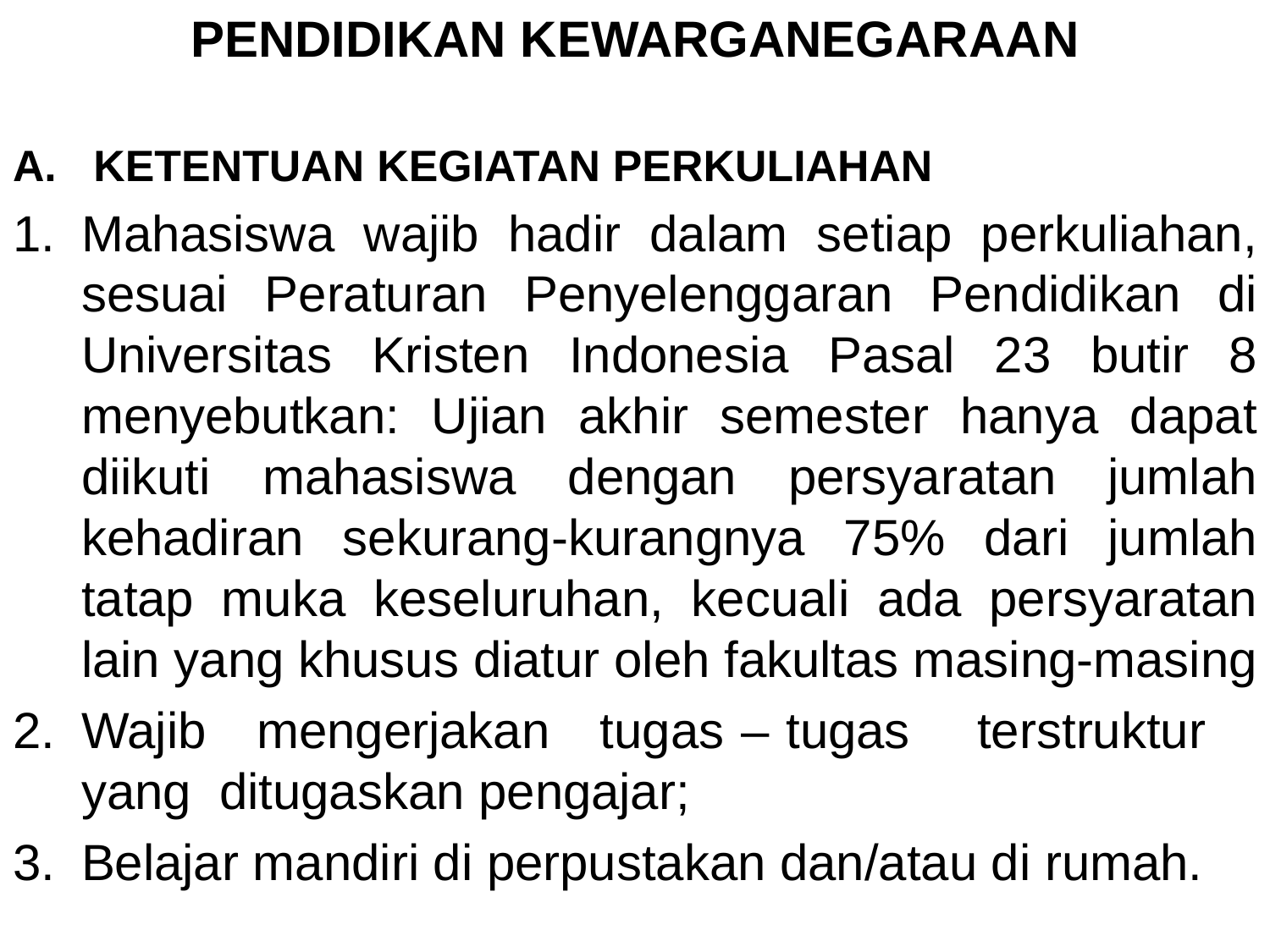

PENDIDIKAN KEWARGANEGARAAN

 KETENTUAN KEGIATAN PERKULIAHAN
Mahasiswa wajib hadir dalam setiap perkuliahan, sesuai Peraturan Penyelenggaran Pendidikan di Universitas Kristen Indonesia Pasal 23 butir 8 menyebutkan: Ujian akhir semester hanya dapat diikuti mahasiswa dengan persyaratan jumlah kehadiran sekurang-kurangnya 75% dari jumlah tatap muka keseluruhan, kecuali ada persyaratan lain yang khusus diatur oleh fakultas masing-masing
Wajib   mengerjakan   tugas – tugas    terstruktur    yang  ditugaskan pengajar;
Belajar mandiri di perpustakan dan/atau di rumah.